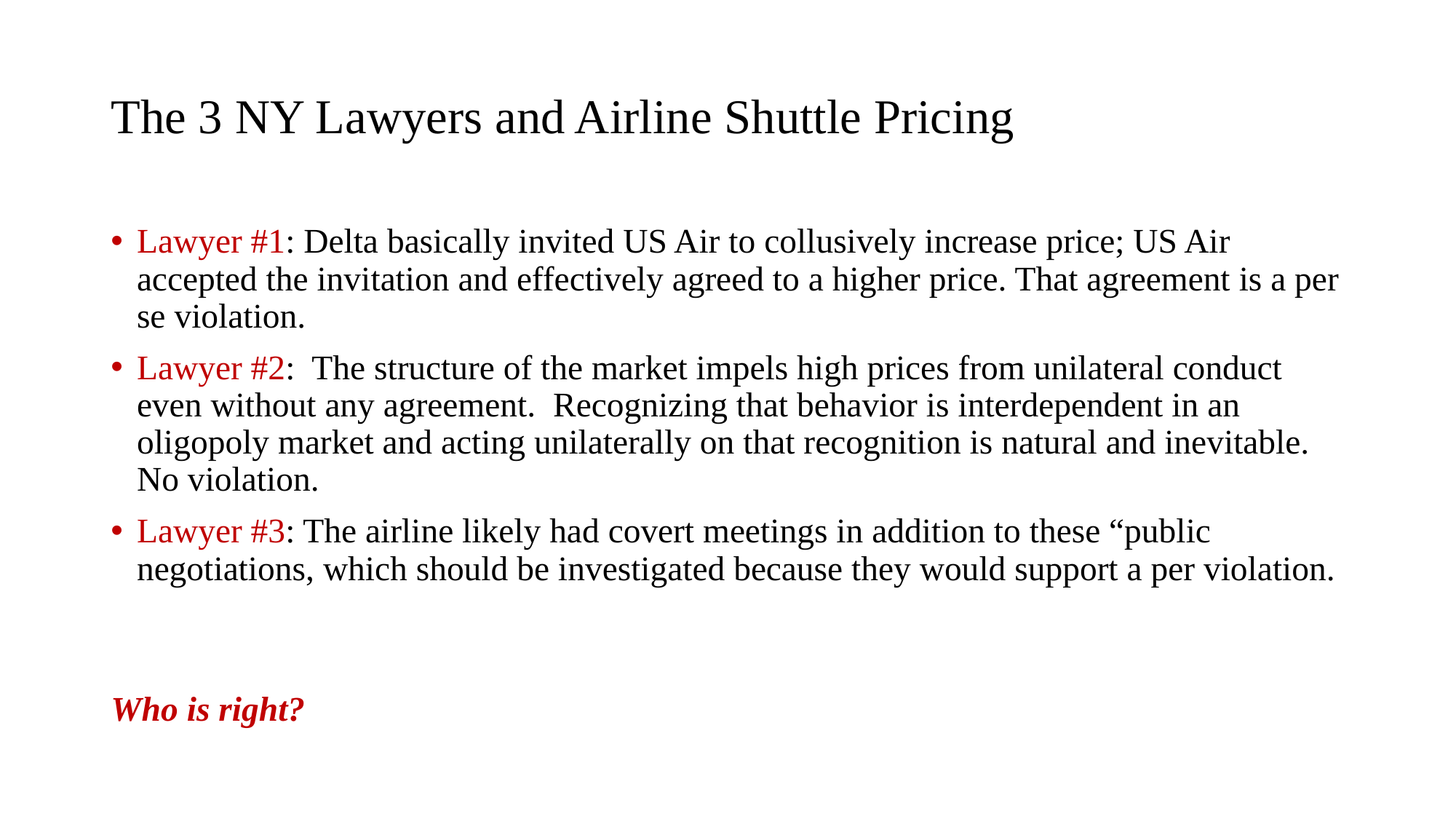

# The 3 NY Lawyers and Airline Shuttle Pricing
Lawyer #1: Delta basically invited US Air to collusively increase price; US Air accepted the invitation and effectively agreed to a higher price. That agreement is a per se violation.
Lawyer #2:  The structure of the market impels high prices from unilateral conduct even without any agreement.  Recognizing that behavior is interdependent in an oligopoly market and acting unilaterally on that recognition is natural and inevitable.  No violation.
Lawyer #3: The airline likely had covert meetings in addition to these “public negotiations, which should be investigated because they would support a per violation.

Who is right?